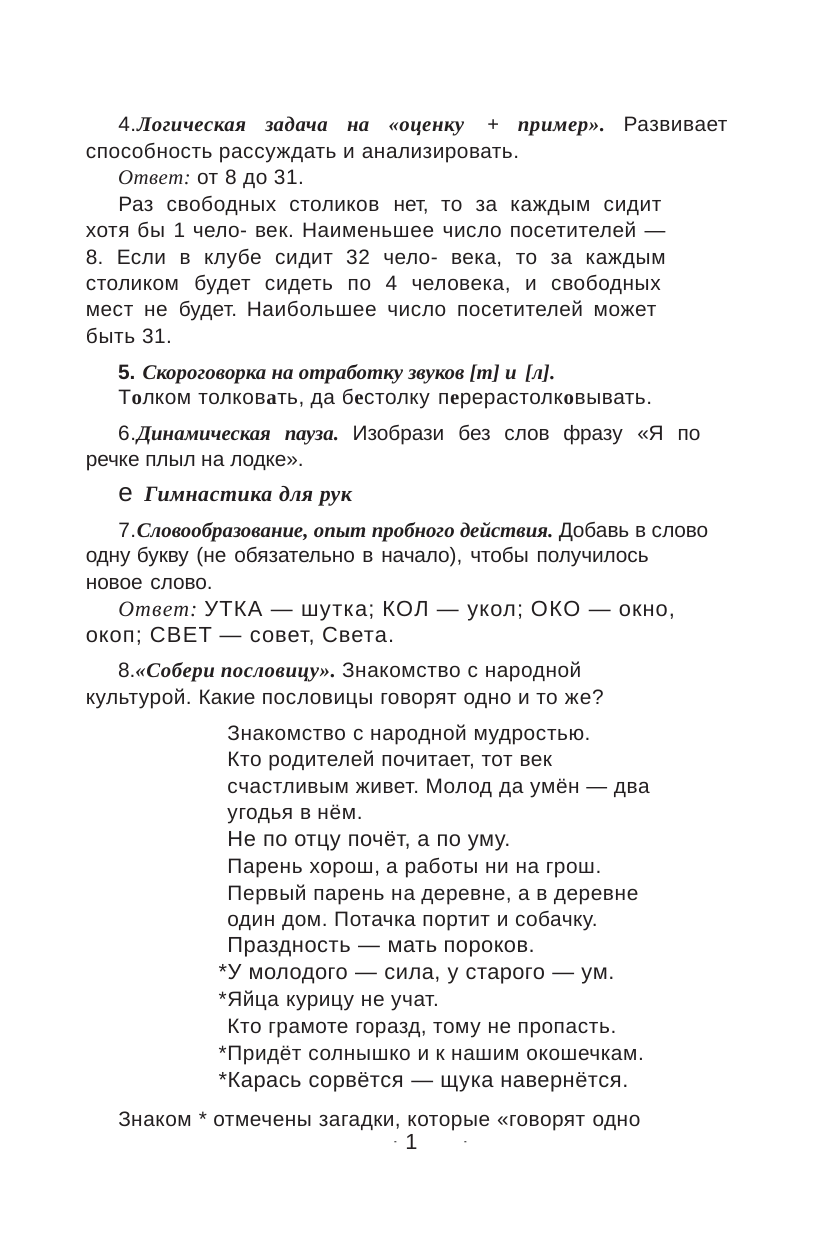

и то же».
пример». Развивает
4.Логическая задача на «оценку
+
способность рассуждать и анализировать.
Ответ: от 8 до 31.
Раз свободных столиков нет, то за каждым сидит
хотя бы 1 чело- век. Наименьшее число посетителей —
8. Если в клубе сидит 32 чело- века, то за каждым
столиком будет сидеть по 4 человека, и свободных
мест не будет. Наибольшее число посетителей может
быть 31.
5. Скороговорка на отработку звуков [т] и [л].
Толком толковать, да бестолку перерастолковывать.
6.Динамическая пауза. Изобрази без слов фразу «Я по
речке плыл на лодке».
e Гимнастика для рук
7.Словообразование, опыт пробного действия. Добавь в слово
одну букву (не обязательно в начало), чтобы получилось
новое слово.
Ответ: УТКА — шутка; КОЛ — укол; ОКО — окно,
окоп; СВЕТ — совет, Света.
8.«Собери пословицу». Знакомство с народной
культурой. Какие пословицы говорят одно и то же?
Знакомство с народной мудростью.
Кто родителей почитает, тот век
счастливым живет. Молод да умён — два
угодья в нём.
Не по отцу почёт, а по уму.
Парень хорош, а работы ни на грош.
Первый парень на деревне, а в деревне
один дом. Потачка портит и собачку.
Праздность — мать пороков.
*У молодого — сила, у старого — ум.
*Яйца курицу не учат.
Кто грамоте горазд, тому не пропасть.
*Придёт солнышко и к нашим окошечкам.
*Карась сорвётся — щука навернётся.
Знаком * отмечены загадки, которые «говорят одно
1
1